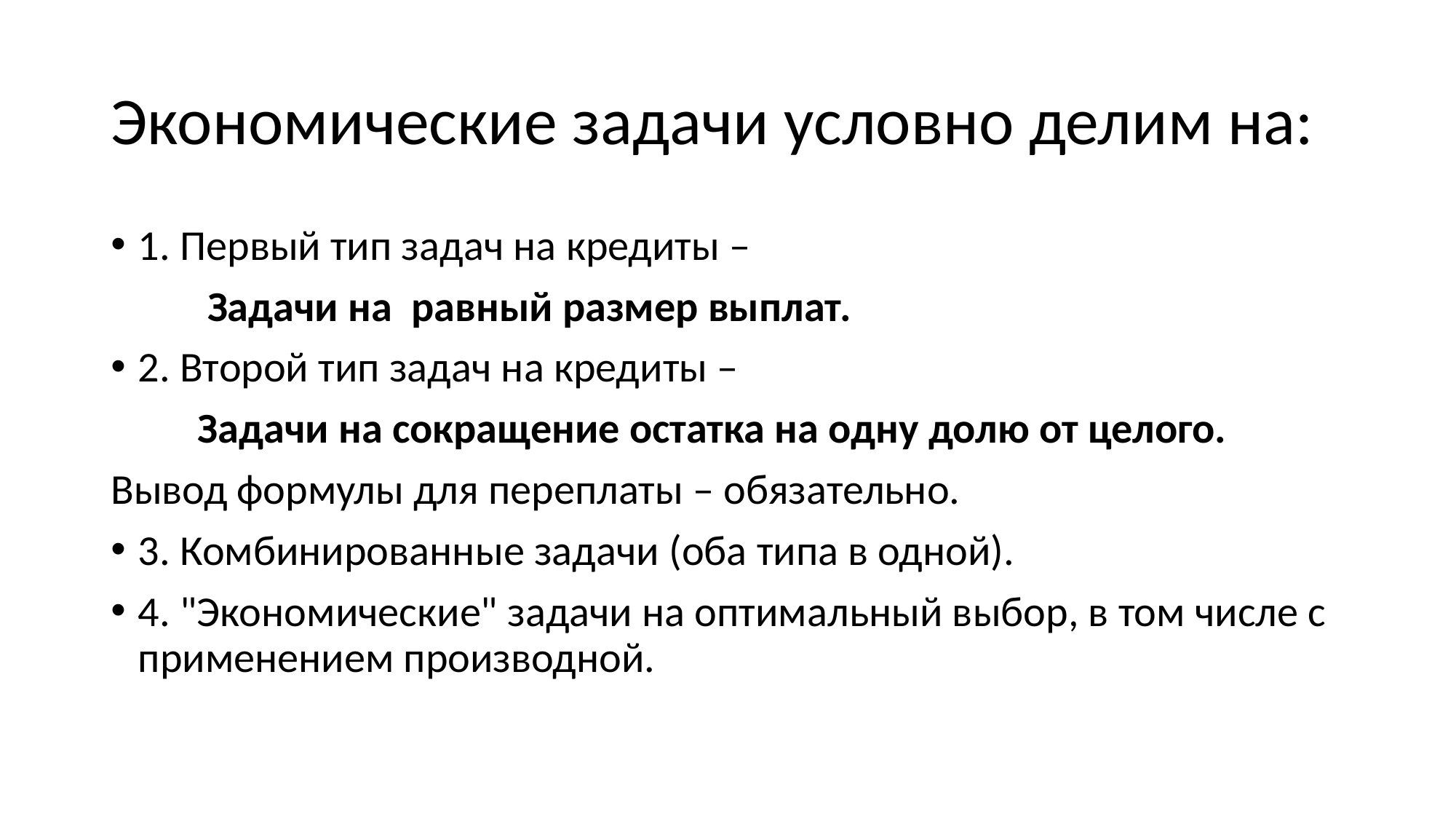

# Экономические задачи условно делим на:
1. Первый тип задач на кредиты –
          Задачи на  равный размер выплат.
2. Второй тип задач на кредиты –
         Задачи на сокращение остатка на одну долю от целого.
Вывод формулы для переплаты – обязательно.
3. Комбинированные задачи (оба типа в одной).
4. "Экономические" задачи на оптимальный выбор, в том числе с применением производной.